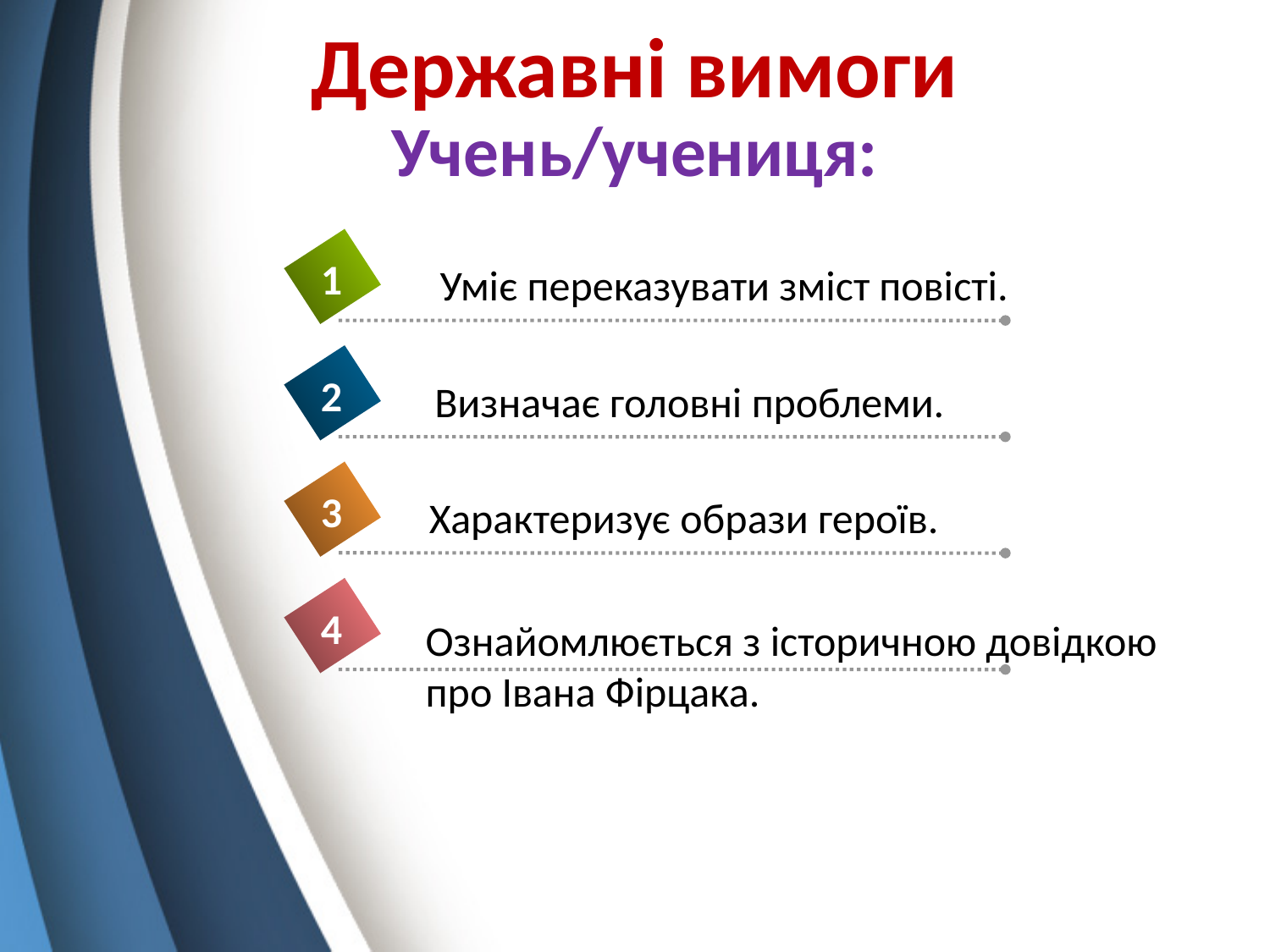

# Державні вимоги Учень/учениця:

1
Уміє переказувати зміст повісті.

2
Визначає головні проблеми.

3
Характеризує образи героїв.

4
Ознайомлюється з історичною довідкою
про Івана Фірцака.